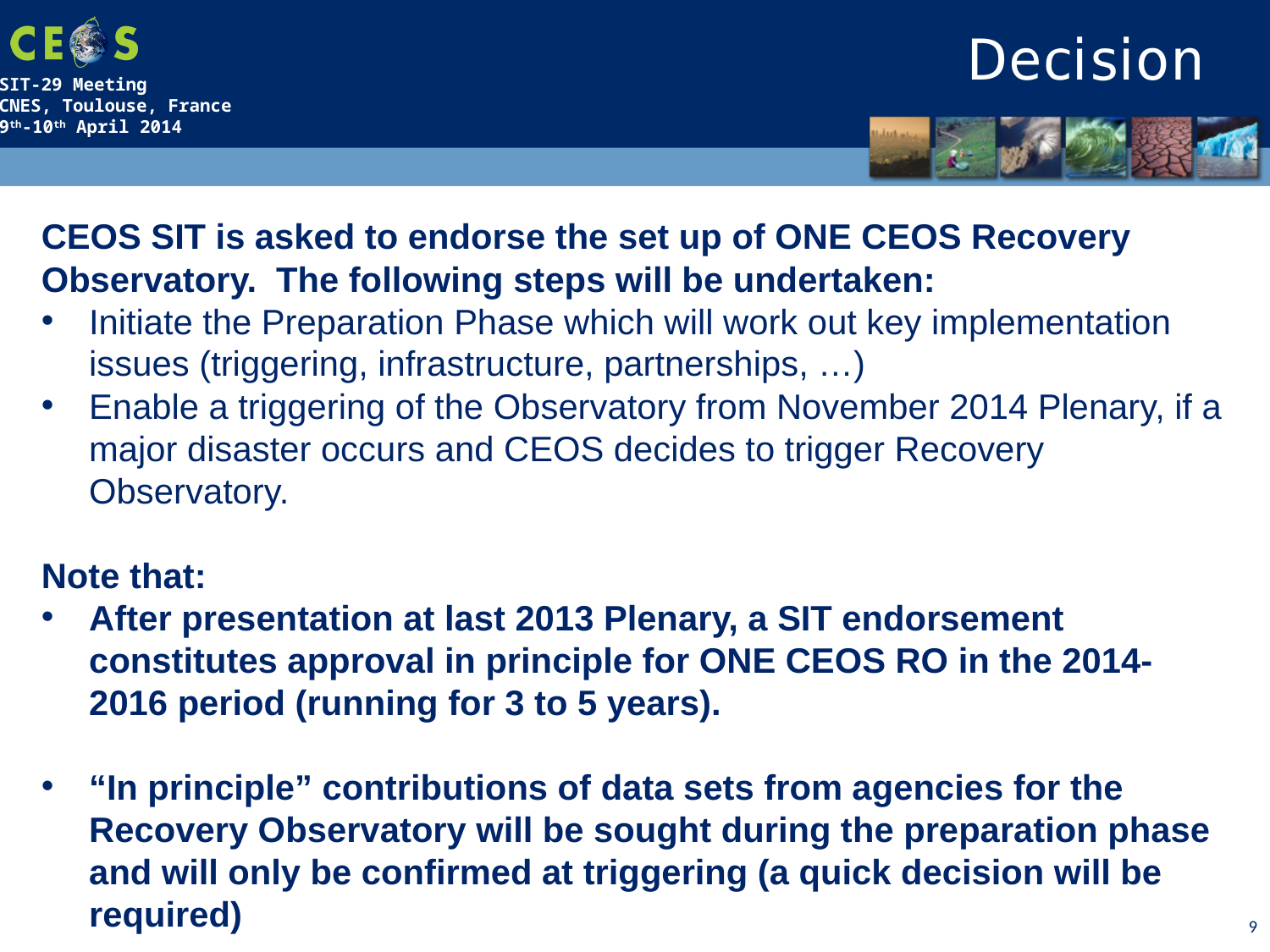

Decision
CEOS SIT is asked to endorse the set up of ONE CEOS Recovery Observatory.  The following steps will be undertaken:
Initiate the Preparation Phase which will work out key implementation issues (triggering, infrastructure, partnerships, …)
Enable a triggering of the Observatory from November 2014 Plenary, if a major disaster occurs and CEOS decides to trigger Recovery Observatory.

Note that:
After presentation at last 2013 Plenary, a SIT endorsement constitutes approval in principle for ONE CEOS RO in the 2014-2016 period (running for 3 to 5 years).

“In principle” contributions of data sets from agencies for the Recovery Observatory will be sought during the preparation phase and will only be confirmed at triggering (a quick decision will be required)

9